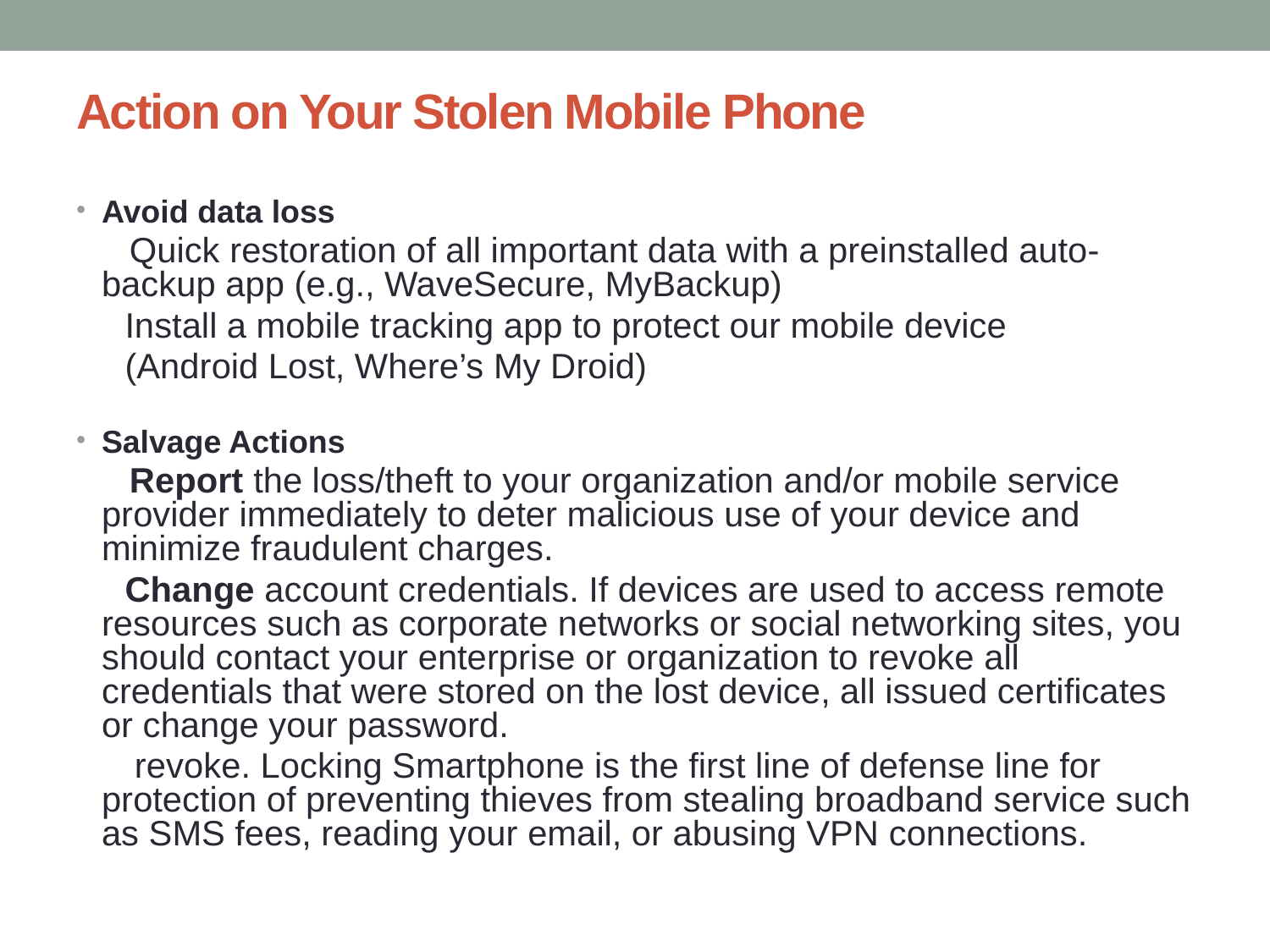

# Action on Your Stolen Mobile Phone

Avoid data loss
      Quick restoration of all important data with a preinstalled auto-backup app (e.g., WaveSecure, MyBackup)
     Install a mobile tracking app to protect our mobile device
     (Android Lost, Where’s My Droid)

Salvage Actions
      Report the loss/theft to your organization and/or mobile service provider immediately to deter malicious use of your device and minimize fraudulent charges.
     Change account credentials. If devices are used to access remote resources such as corporate networks or social networking sites, you should contact your enterprise or organization to revoke all credentials that were stored on the lost device, all issued certificates or change your password.
      revoke. Locking Smartphone is the first line of defense line for protection of preventing thieves from stealing broadband service such as SMS fees, reading your email, or abusing VPN connections.